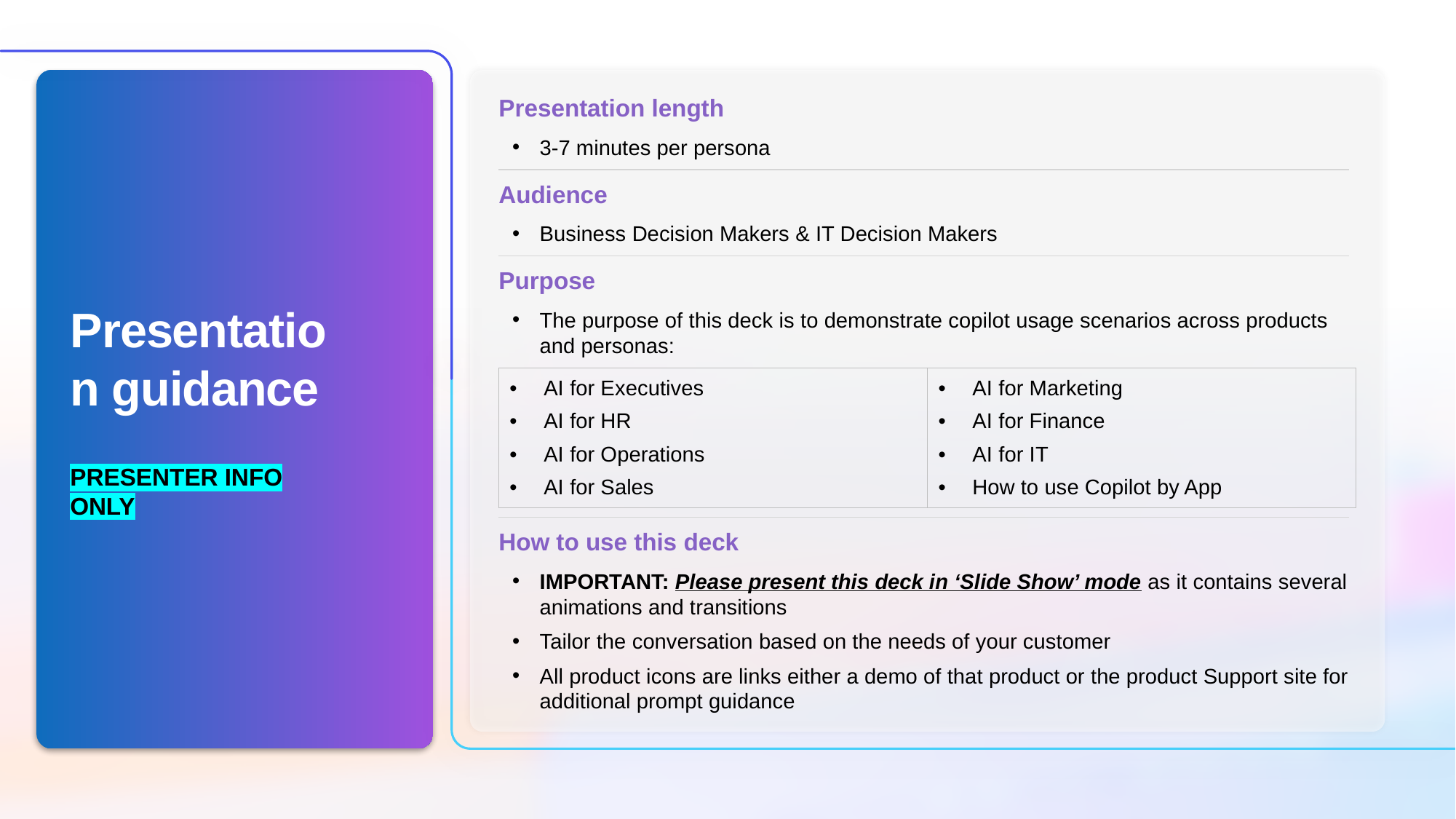

Presentation length
3-7 minutes per persona
Audience
Business Decision Makers & IT Decision Makers
Purpose
The purpose of this deck is to demonstrate copilot usage scenarios across products and personas:
# Presentation guidance
| AI for Executives AI for HR AI for Operations AI for Sales | AI for Marketing AI for Finance  AI for IT How to use Copilot by App |
| --- | --- |
Presenter info only
How to use this deck
IMPORTANT: Please present this deck in ‘Slide Show’ mode as it contains several animations and transitions
Tailor the conversation based on the needs of your customer
All product icons are links either a demo of that product or the product Support site for additional prompt guidance